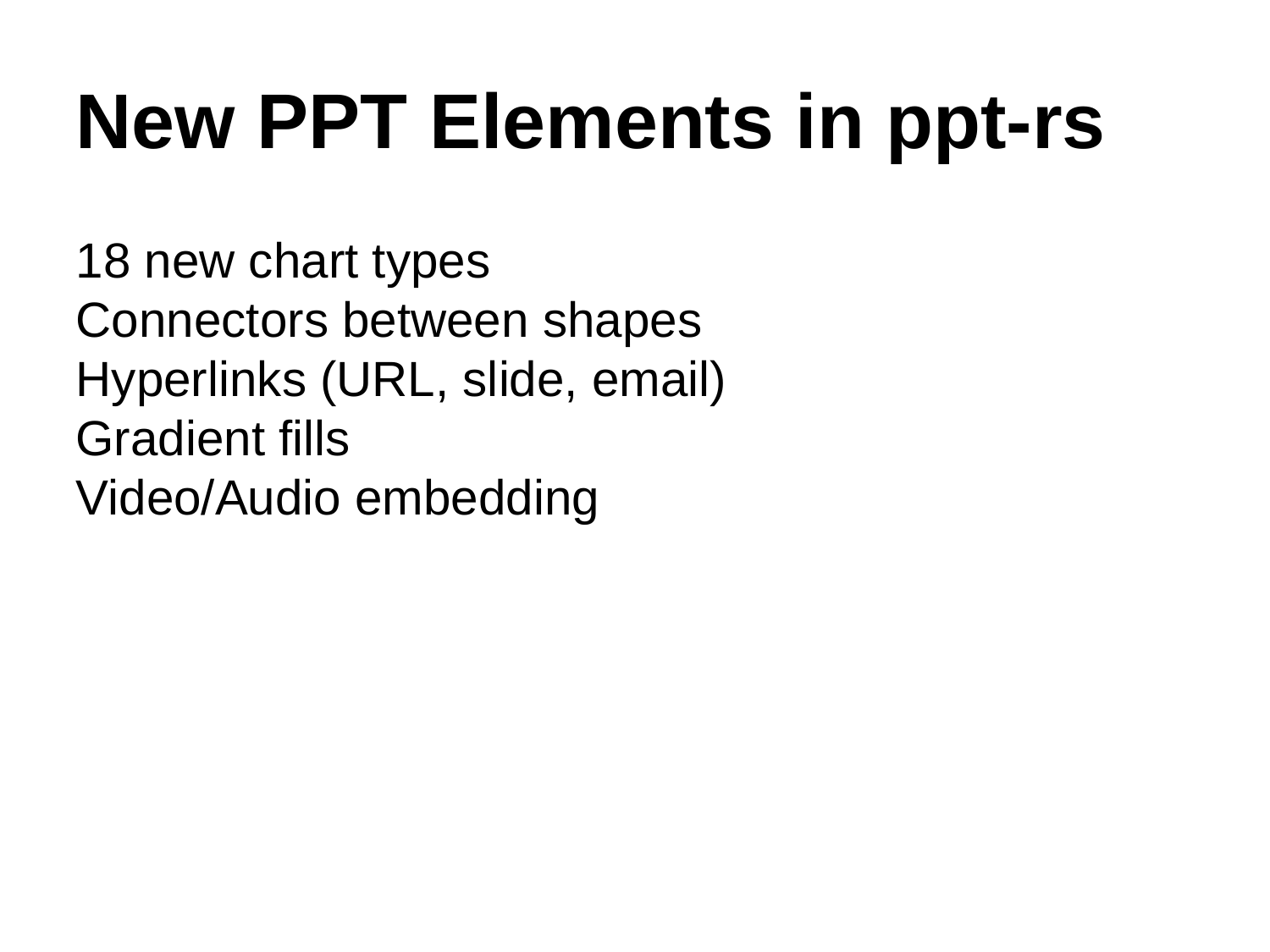

New PPT Elements in ppt-rs
18 new chart types
Connectors between shapes
Hyperlinks (URL, slide, email)
Gradient fills
Video/Audio embedding